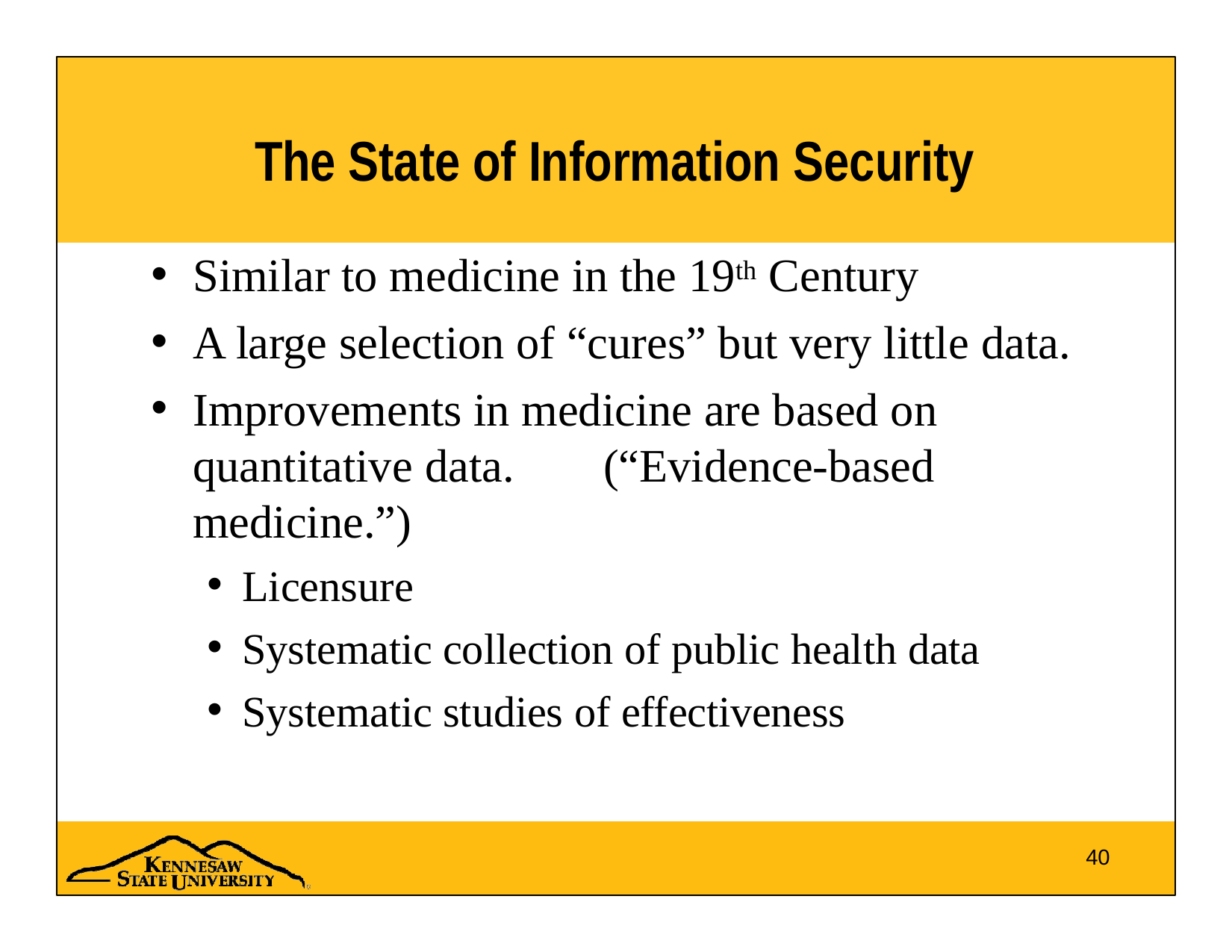

# The State of Information Security
Similar to medicine in the 19th Century
A large selection of “cures” but very little data.
Improvements in medicine are based on  quantitative data.	(“Evidence-based medicine.”)
Licensure
Systematic collection of public health data
Systematic studies of effectiveness

40